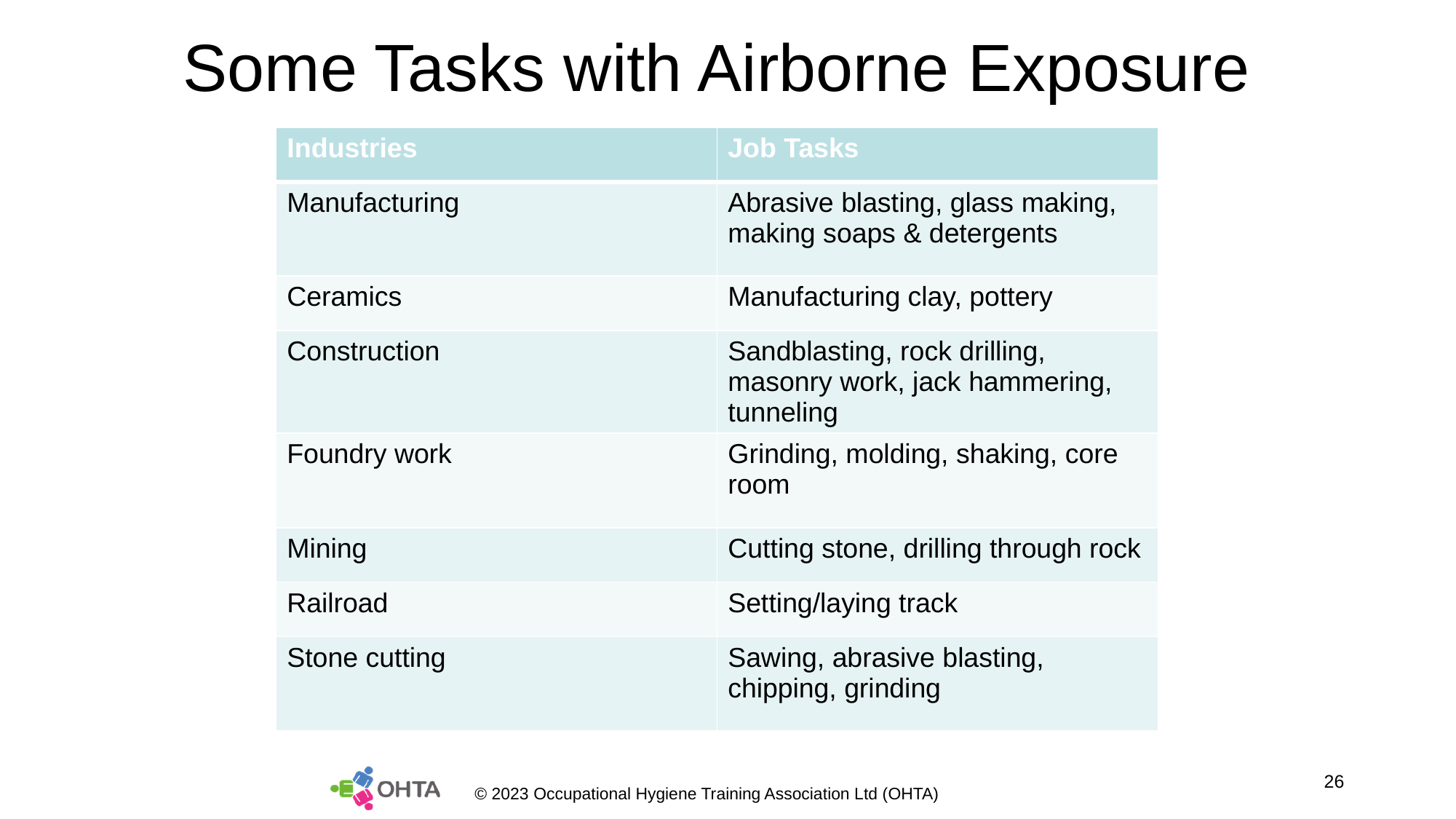

# Some Tasks with Airborne Exposure
| Industries | Job Tasks |
| --- | --- |
| Manufacturing | Abrasive blasting, glass making, making soaps & detergents |
| Ceramics | Manufacturing clay, pottery |
| Construction | Sandblasting, rock drilling, masonry work, jack hammering, tunneling |
| Foundry work | Grinding, molding, shaking, core room |
| Mining | Cutting stone, drilling through rock |
| Railroad | Setting/laying track |
| Stone cutting | Sawing, abrasive blasting, chipping, grinding |
26